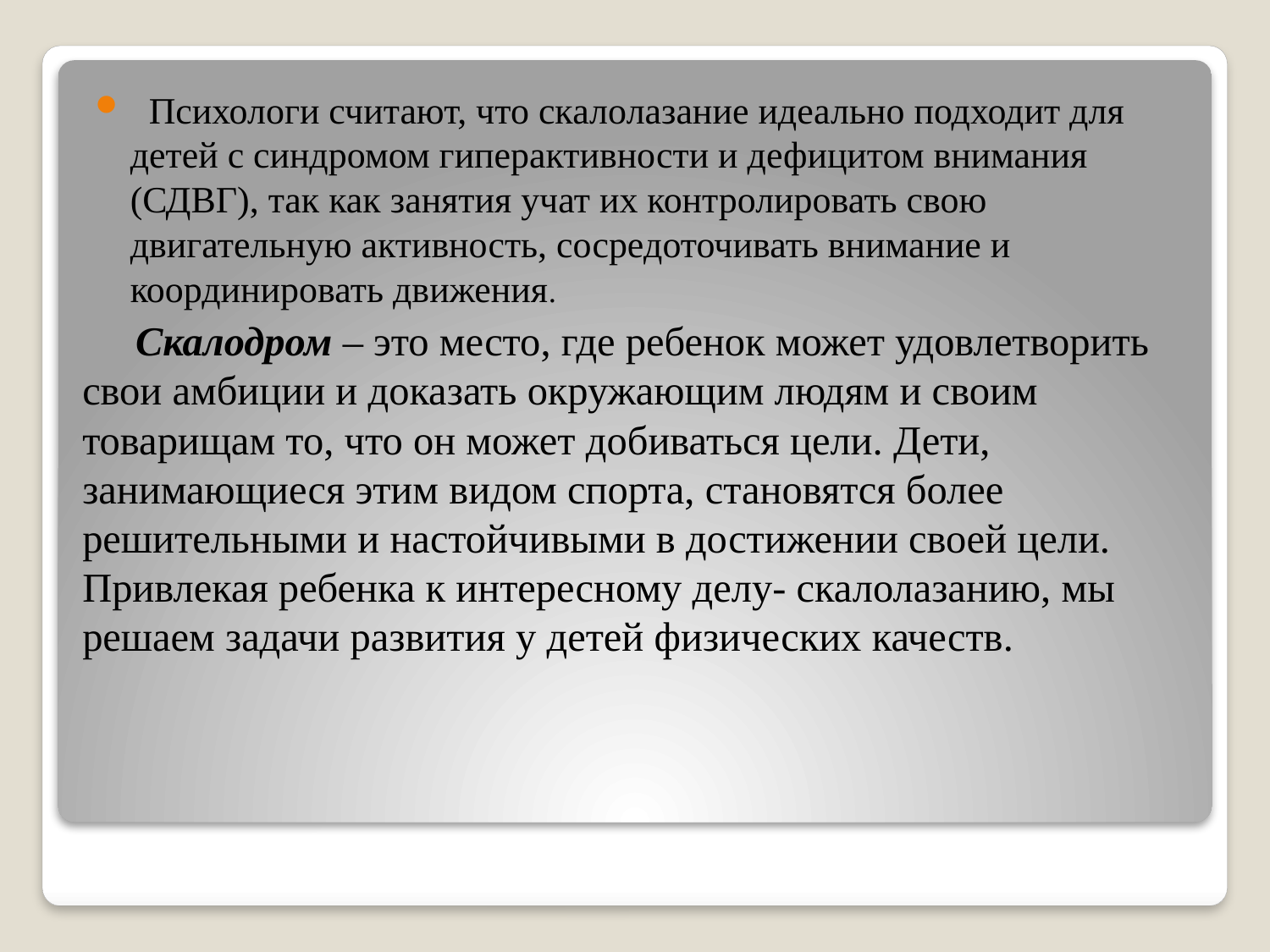

Психологи считают, что скалолазание идеально подходит для детей с синдромом гиперактивности и дефицитом внимания (СДВГ), так как занятия учат их контролировать свою двигательную активность, сосредоточивать внимание и координировать движения.
# Скалодром – это место, где ребенок может удовлетворить свои амбиции и доказать окружающим людям и своим товарищам то, что он может добиваться цели. Дети, занимающиеся этим видом спорта, становятся более решительными и настойчивыми в достижении своей цели. Привлекая ребенка к интересному делу- скалолазанию, мы решаем задачи развития у детей физических качеств.